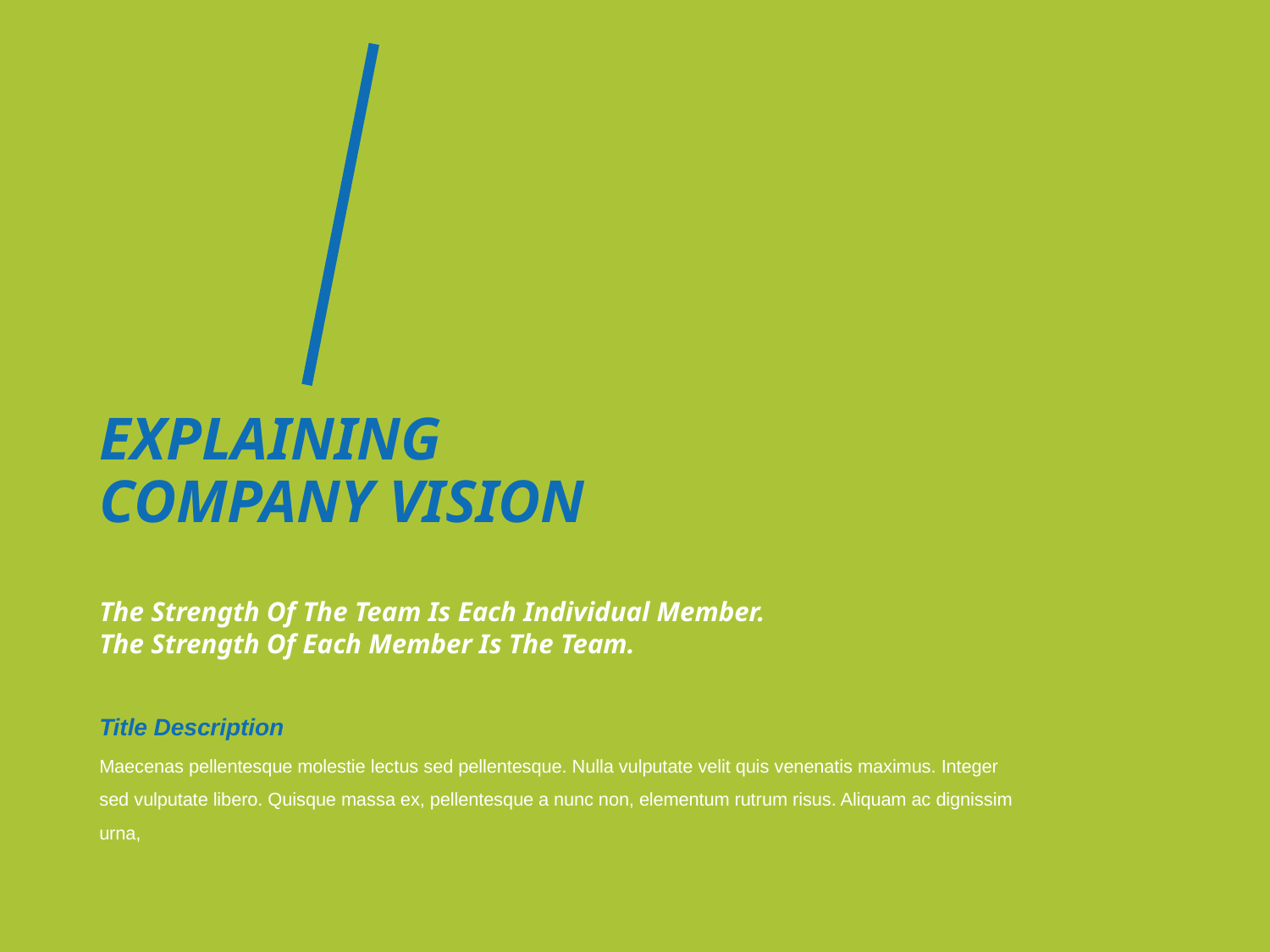

# EXPLAINING COMPANY VISION
The Strength Of The Team Is Each Individual Member.
The Strength Of Each Member Is The Team.
Title Description
Maecenas pellentesque molestie lectus sed pellentesque. Nulla vulputate velit quis venenatis maximus. Integer sed vulputate libero. Quisque massa ex, pellentesque a nunc non, elementum rutrum risus. Aliquam ac dignissim urna,